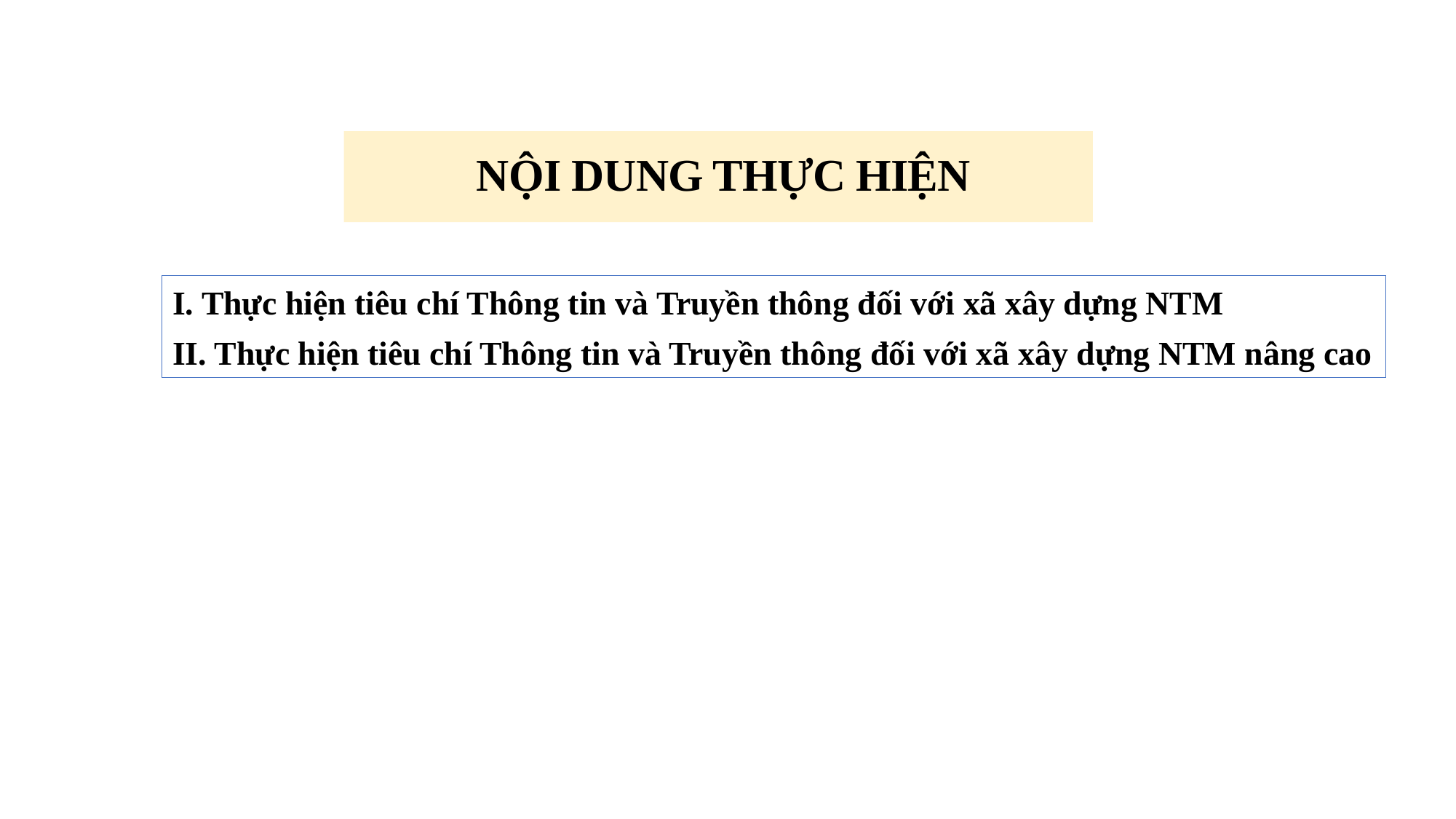

# NỘI DUNG THỰC HIỆN
I. Thực hiện tiêu chí Thông tin và Truyền thông đối với xã xây dựng NTM
II. Thực hiện tiêu chí Thông tin và Truyền thông đối với xã xây dựng NTM nâng cao